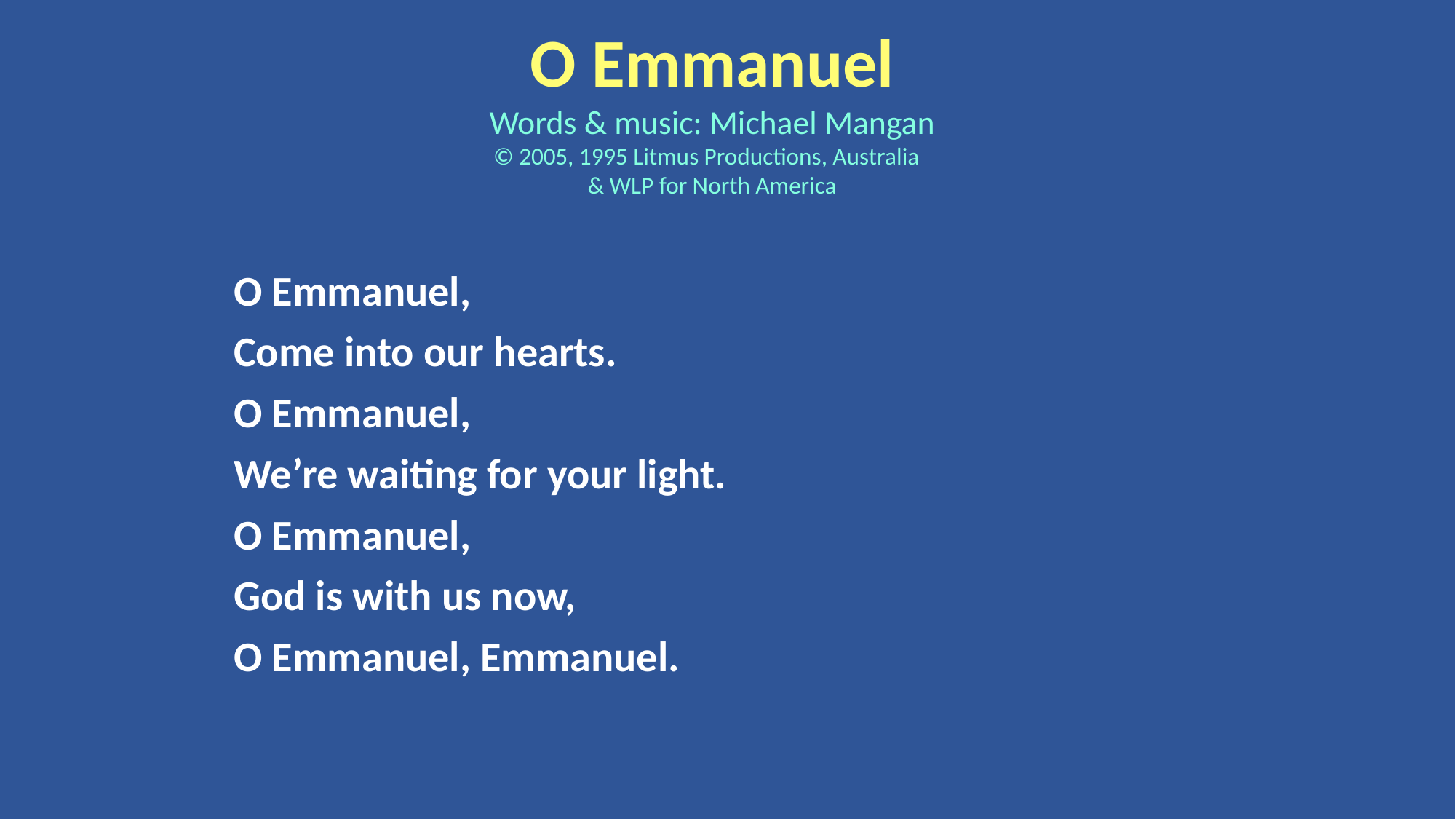

O Emmanuel
Words & music: Michael Mangan
© 2005, 1995 Litmus Productions, Australia
& WLP for North America
O Emmanuel,
Come into our hearts.
O Emmanuel,
We’re waiting for your light.
O Emmanuel,
God is with us now,
O Emmanuel, Emmanuel.